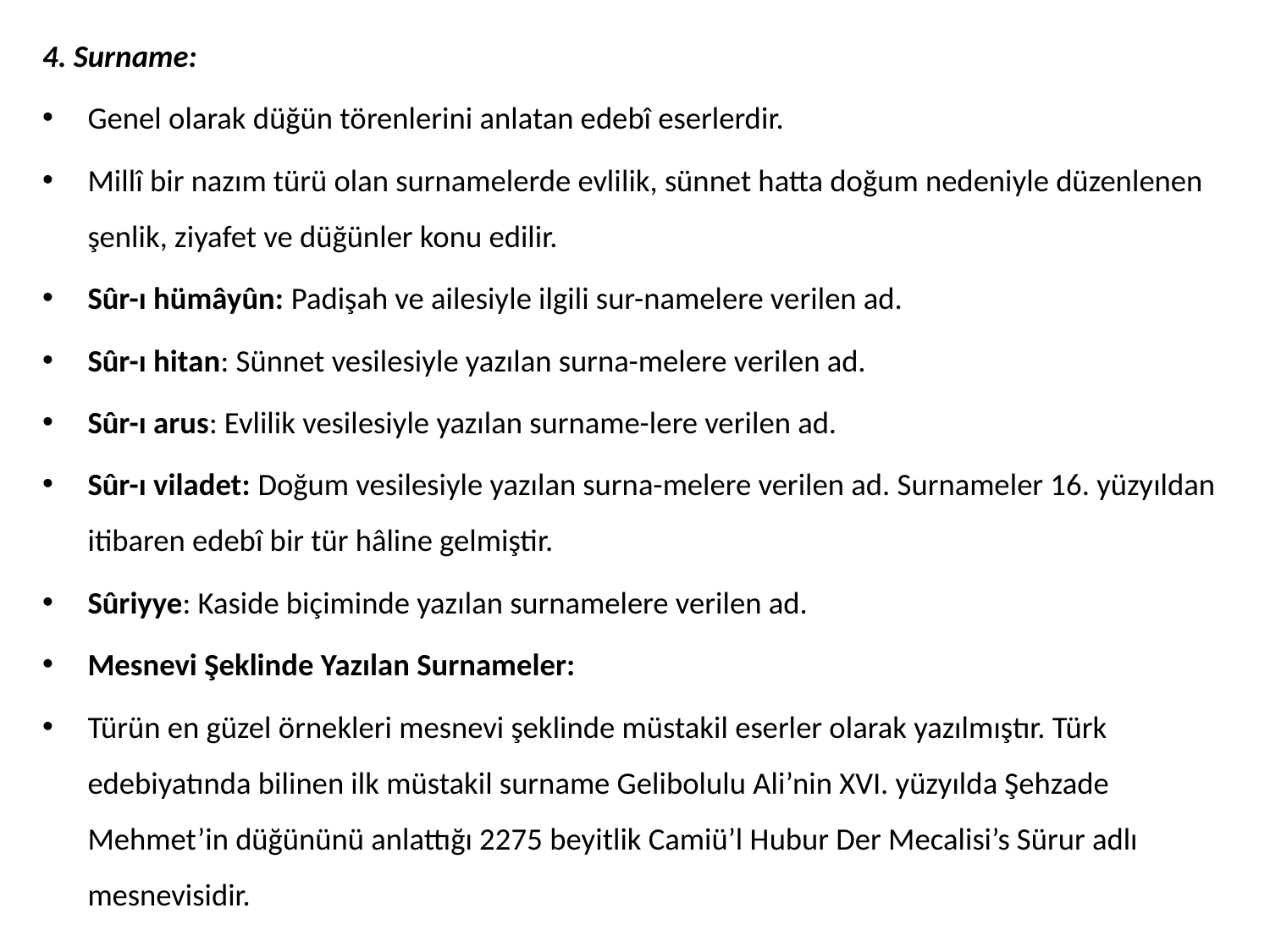

4. Surname:
Genel olarak düğün törenlerini anlatan edebî eserlerdir.
Millî bir nazım türü olan surnamelerde evlilik, sünnet hatta doğum nedeniyle düzenlenen şenlik, ziyafet ve düğünler konu edilir.
Sûr-ı hümâyûn: Padişah ve ailesiyle ilgili sur-namelere verilen ad.
Sûr-ı hitan: Sünnet vesilesiyle yazılan surna-melere verilen ad.
Sûr-ı arus: Evlilik vesilesiyle yazılan surname-lere verilen ad.
Sûr-ı viladet: Doğum vesilesiyle yazılan surna-melere verilen ad. Surnameler 16. yüzyıldan itibaren edebî bir tür hâline gelmiştir.
Sûriyye: Kaside biçiminde yazılan surnamelere verilen ad.
Mesnevi Şeklinde Yazılan Surnameler:
Türün en güzel örnekleri mesnevi şeklinde müstakil eserler olarak yazılmıştır. Türk edebiyatında bilinen ilk müstakil surname Gelibolulu Ali’nin XVI. yüzyılda Şehzade Mehmet’in düğününü anlattığı 2275 beyitlik Camiü’l Hubur Der Mecalisi’s Sürur adlı mesnevisidir.